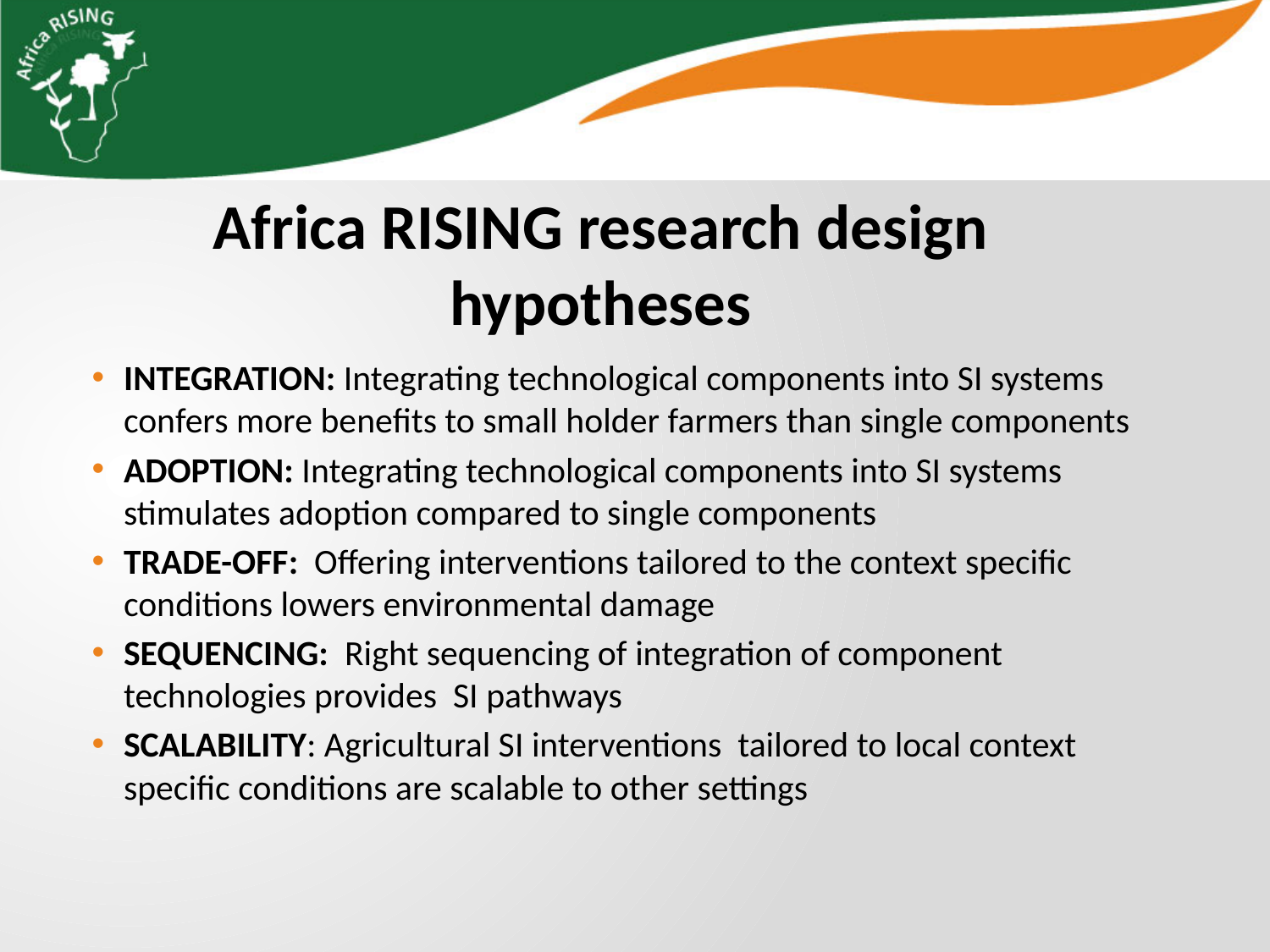

Africa RISING research design hypotheses
INTEGRATION: Integrating technological components into SI systems confers more benefits to small holder farmers than single components
ADOPTION: Integrating technological components into SI systems stimulates adoption compared to single components
TRADE-OFF:  Offering interventions tailored to the context specific conditions lowers environmental damage
SEQUENCING:  Right sequencing of integration of component technologies provides  SI pathways
SCALABILITY: Agricultural SI interventions  tailored to local context specific conditions are scalable to other settings